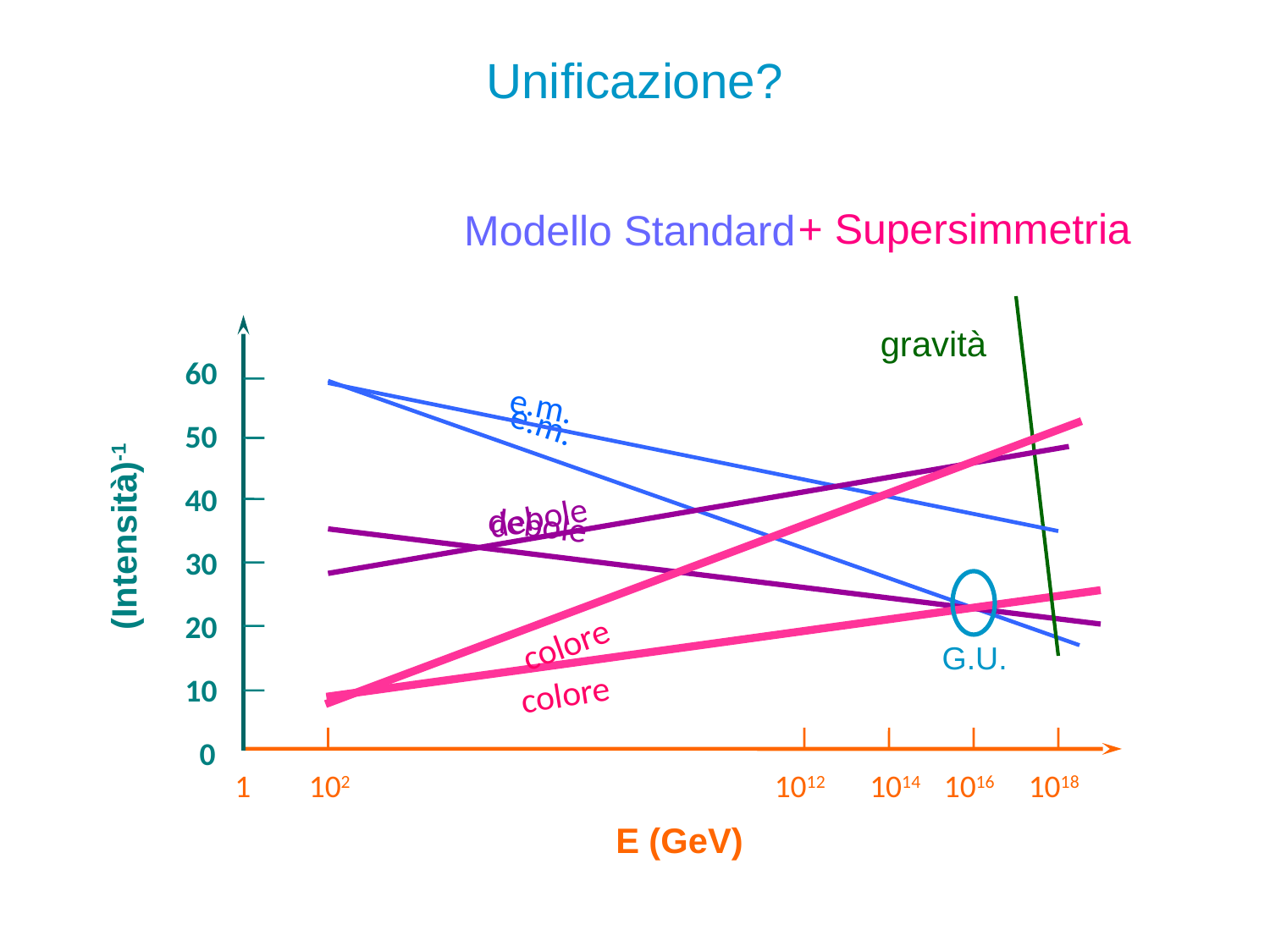

Unificazione?
+ Supersimmetria
Modello Standard

gravità

60

50

40

(Intensità)-1
30

20

10

 0

e.m.
e.m.

debole
colore
debole

colore
G.U.

102

1012

1014

1016

1018
1
E (GeV)